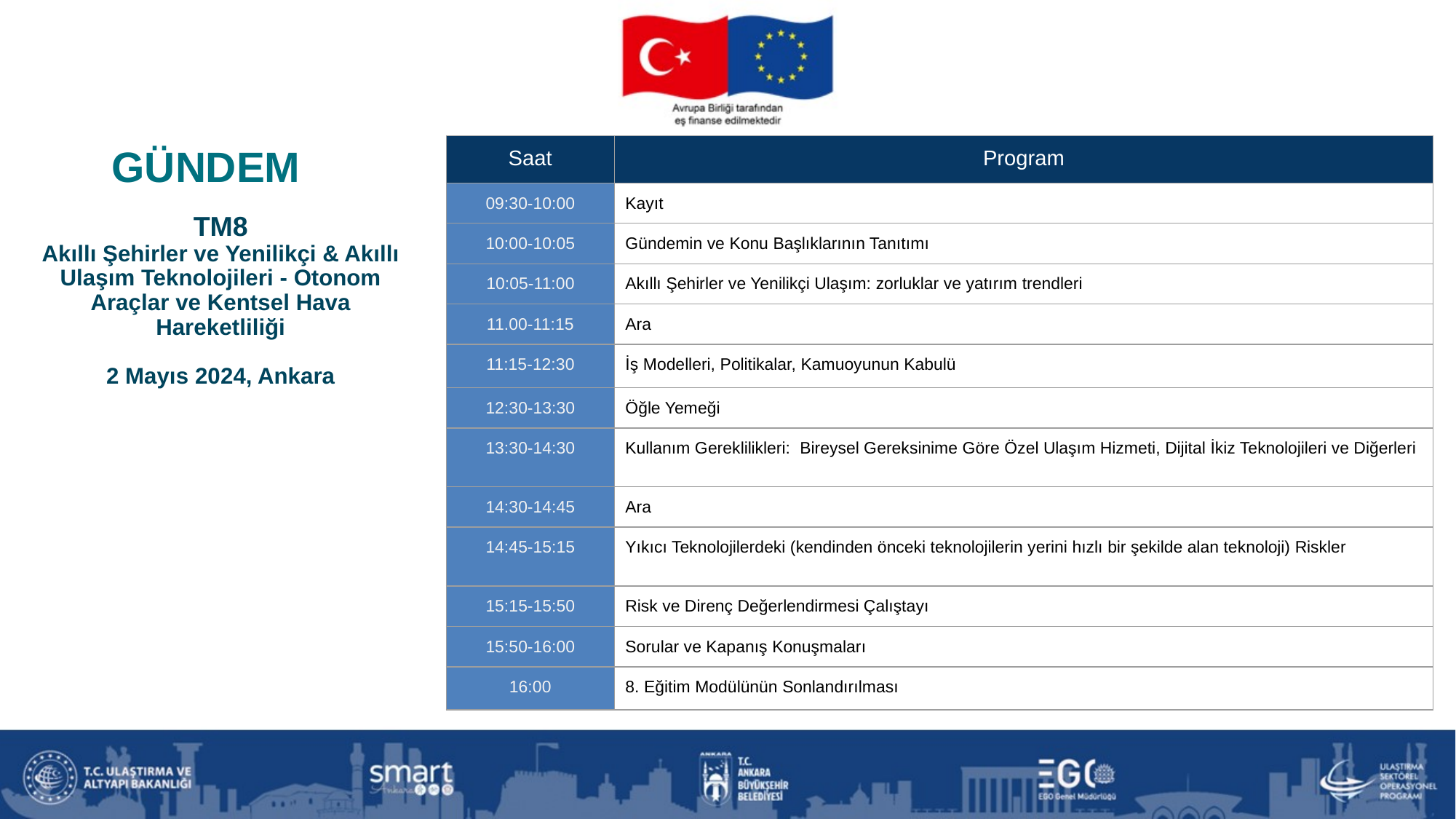

| Saat | Program |
| --- | --- |
| 09:30-10:00 | Kayıt |
| 10:00-10:05 | Gündemin ve Konu Başlıklarının Tanıtımı |
| 10:05-11:00 | Akıllı Şehirler ve Yenilikçi Ulaşım: zorluklar ve yatırım trendleri |
| 11.00-11:15 | Ara |
| 11:15-12:30 | İş Modelleri, Politikalar, Kamuoyunun Kabulü |
| 12:30-13:30 | Öğle Yemeği |
| 13:30-14:30 | Kullanım Gereklilikleri:  Bireysel Gereksinime Göre Özel Ulaşım Hizmeti, Dijital İkiz Teknolojileri ve Diğerleri |
| 14:30-14:45 | Ara |
| 14:45-15:15 | Yıkıcı Teknolojilerdeki (kendinden önceki teknolojilerin yerini hızlı bir şekilde alan teknoloji) Riskler |
| 15:15-15:50 | Risk ve Direnç Değerlendirmesi Çalıştayı |
| 15:50-16:00 | Sorular ve Kapanış Konuşmaları |
| 16:00 | 8. Eğitim Modülünün Sonlandırılması |
GÜNDEM
TM8
Akıllı Şehirler ve Yenilikçi & Akıllı Ulaşım Teknolojileri - Otonom Araçlar ve Kentsel Hava Hareketliliği
2 Mayıs 2024, Ankara